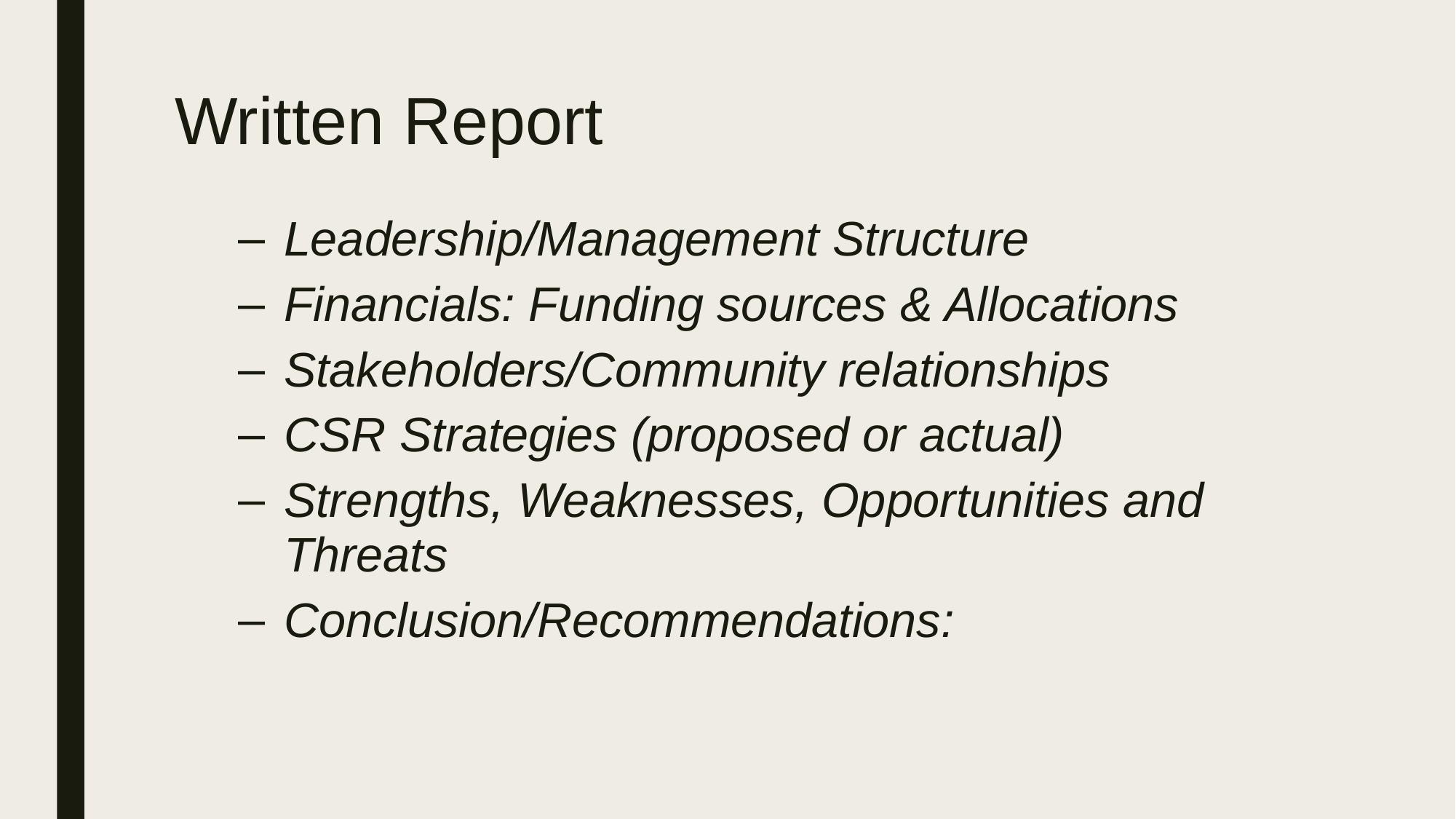

# Written Report
Leadership/Management Structure
Financials: Funding sources & Allocations
Stakeholders/Community relationships
CSR Strategies (proposed or actual)
Strengths, Weaknesses, Opportunities and Threats
Conclusion/Recommendations: